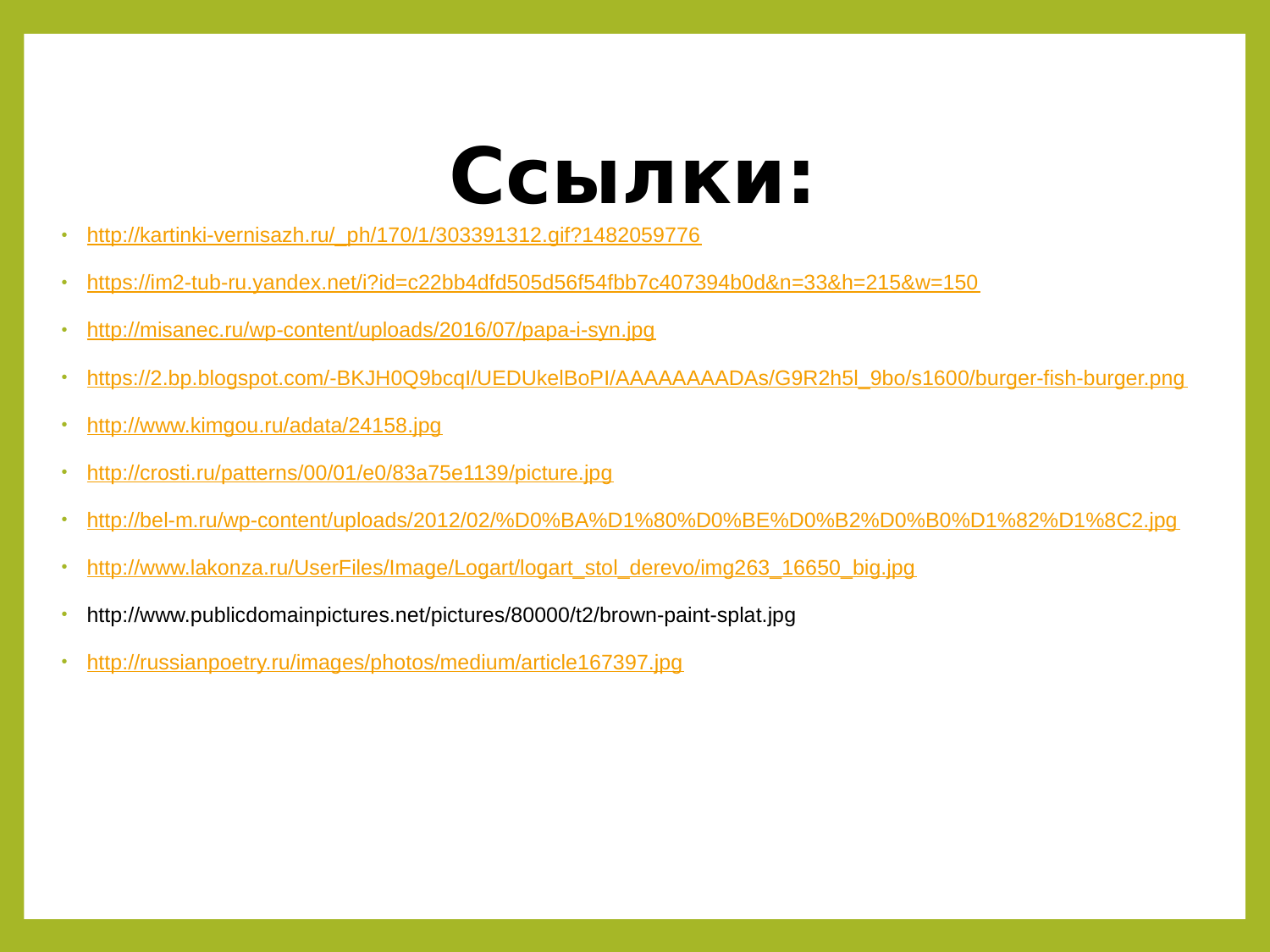

# Ссылки:
http://kartinki-vernisazh.ru/_ph/170/1/303391312.gif?1482059776
https://im2-tub-ru.yandex.net/i?id=c22bb4dfd505d56f54fbb7c407394b0d&n=33&h=215&w=150
http://misanec.ru/wp-content/uploads/2016/07/papa-i-syn.jpg
https://2.bp.blogspot.com/-BKJH0Q9bcqI/UEDUkelBoPI/AAAAAAAADAs/G9R2h5l_9bo/s1600/burger-fish-burger.png
http://www.kimgou.ru/adata/24158.jpg
http://crosti.ru/patterns/00/01/e0/83a75e1139/picture.jpg
http://bel-m.ru/wp-content/uploads/2012/02/%D0%BA%D1%80%D0%BE%D0%B2%D0%B0%D1%82%D1%8C2.jpg
http://www.lakonza.ru/UserFiles/Image/Logart/logart_stol_derevo/img263_16650_big.jpg
http://www.publicdomainpictures.net/pictures/80000/t2/brown-paint-splat.jpg
http://russianpoetry.ru/images/photos/medium/article167397.jpg